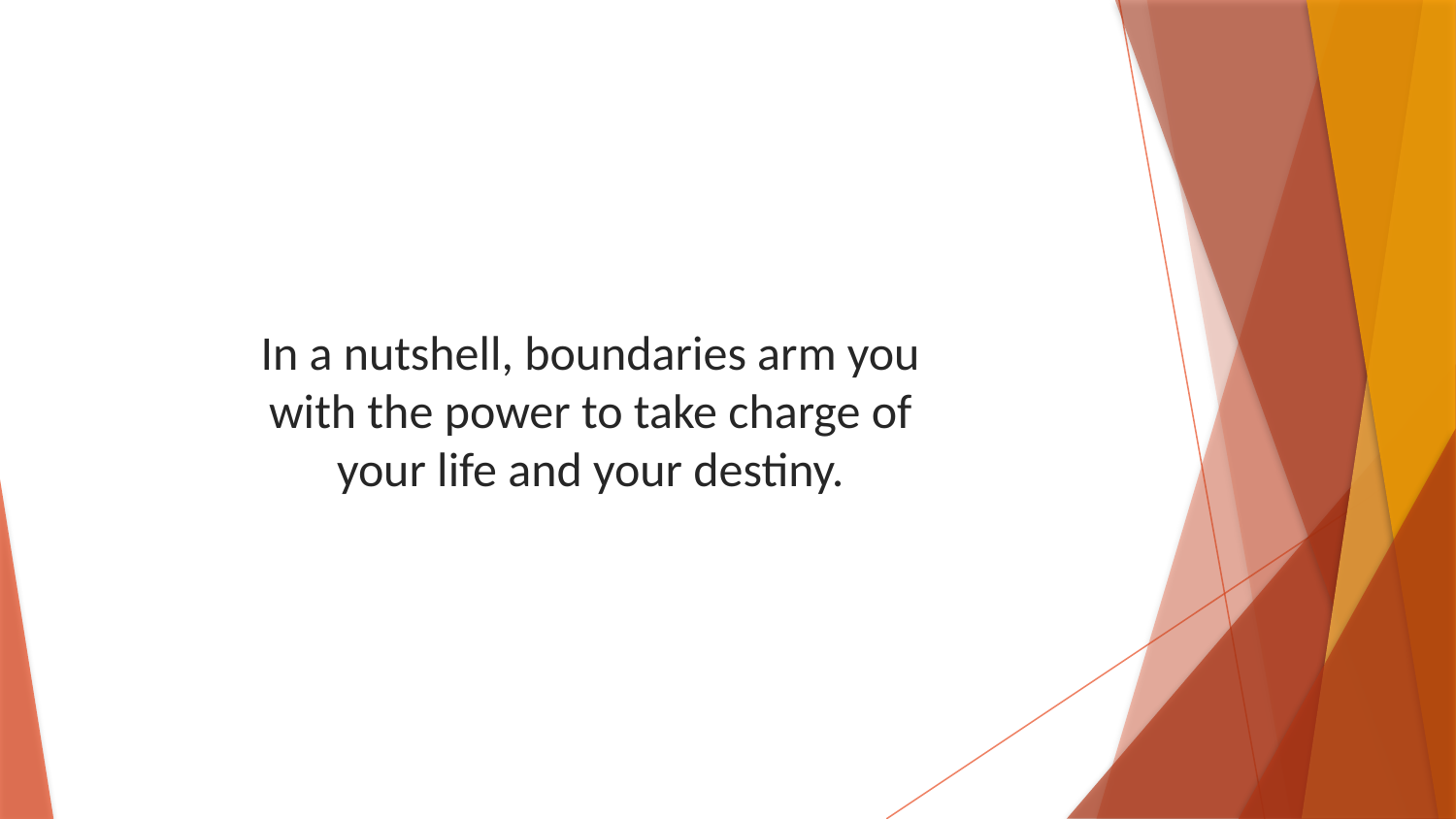

In a nutshell, boundaries arm you with the power to take charge of your life and your destiny.